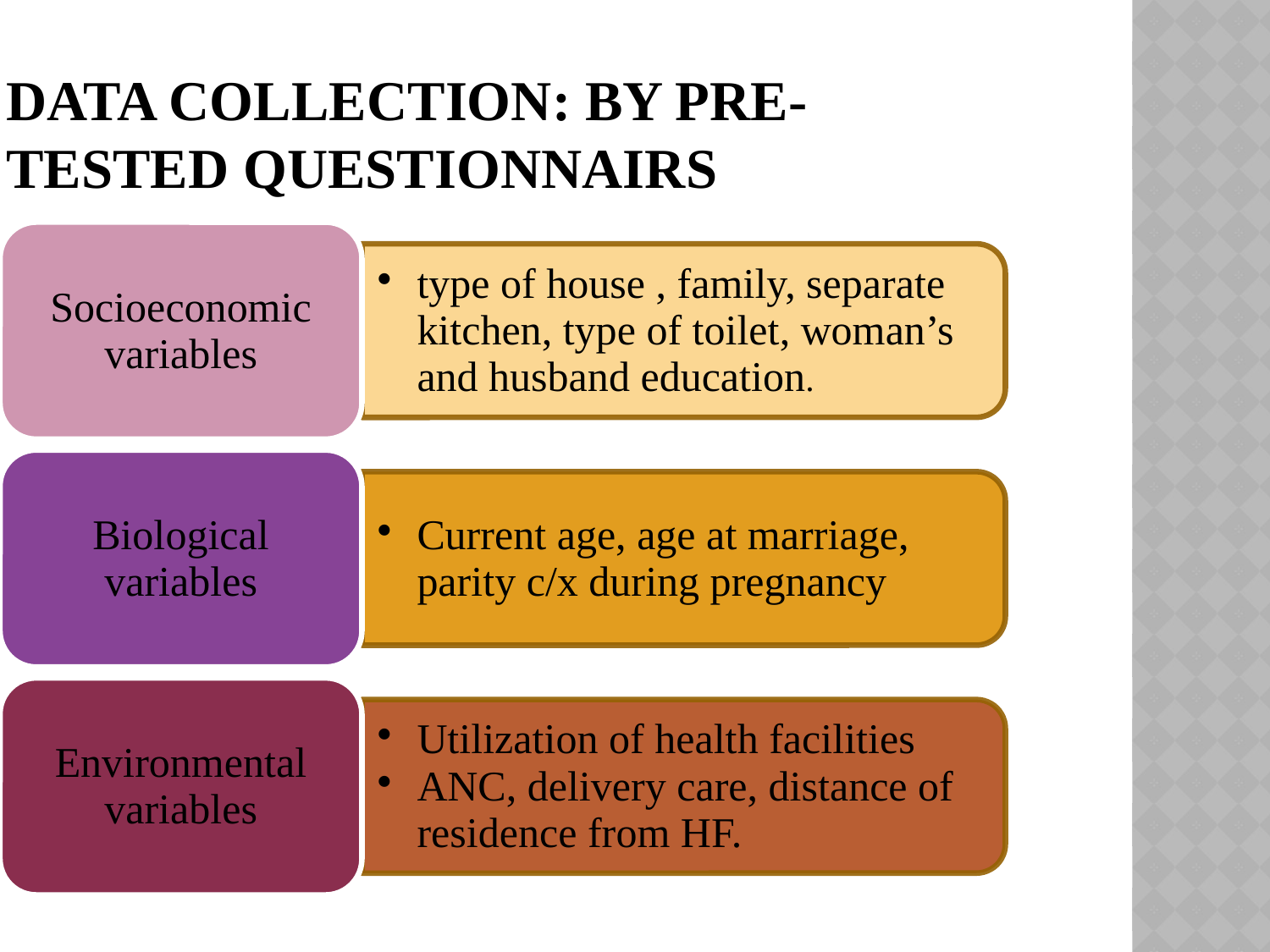

# Data collection: by pre-tested questionnairs
Socioeconomic variables
type of house , family, separate kitchen, type of toilet, woman’s  and husband education.
Biological variables
Current age, age at marriage, parity c/x during pregnancy
Environmental variables
Utilization of health facilities
ANC, delivery care, distance of residence from HF.